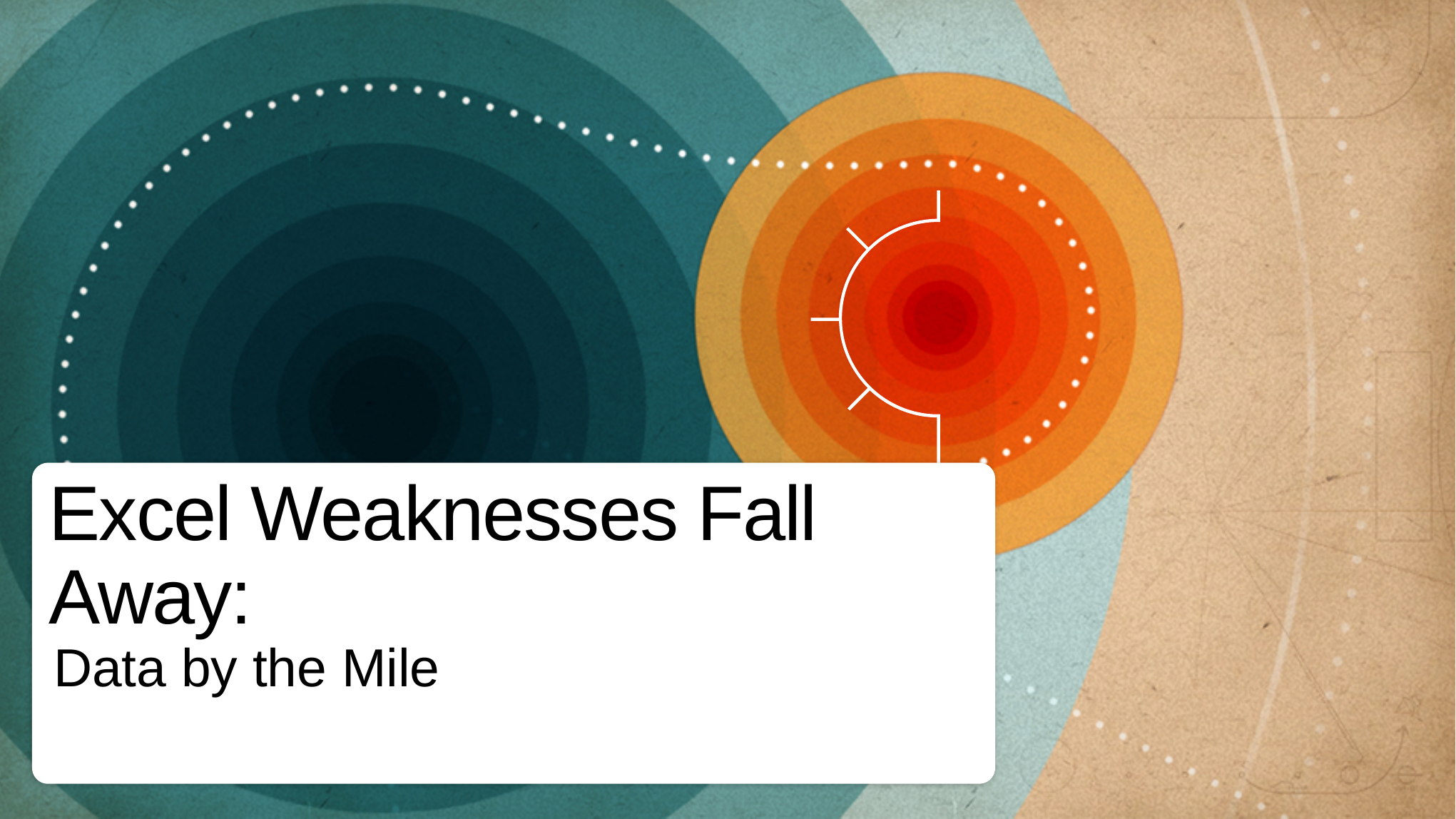

# Excel Weaknesses Fall Away:
Data by the Mile